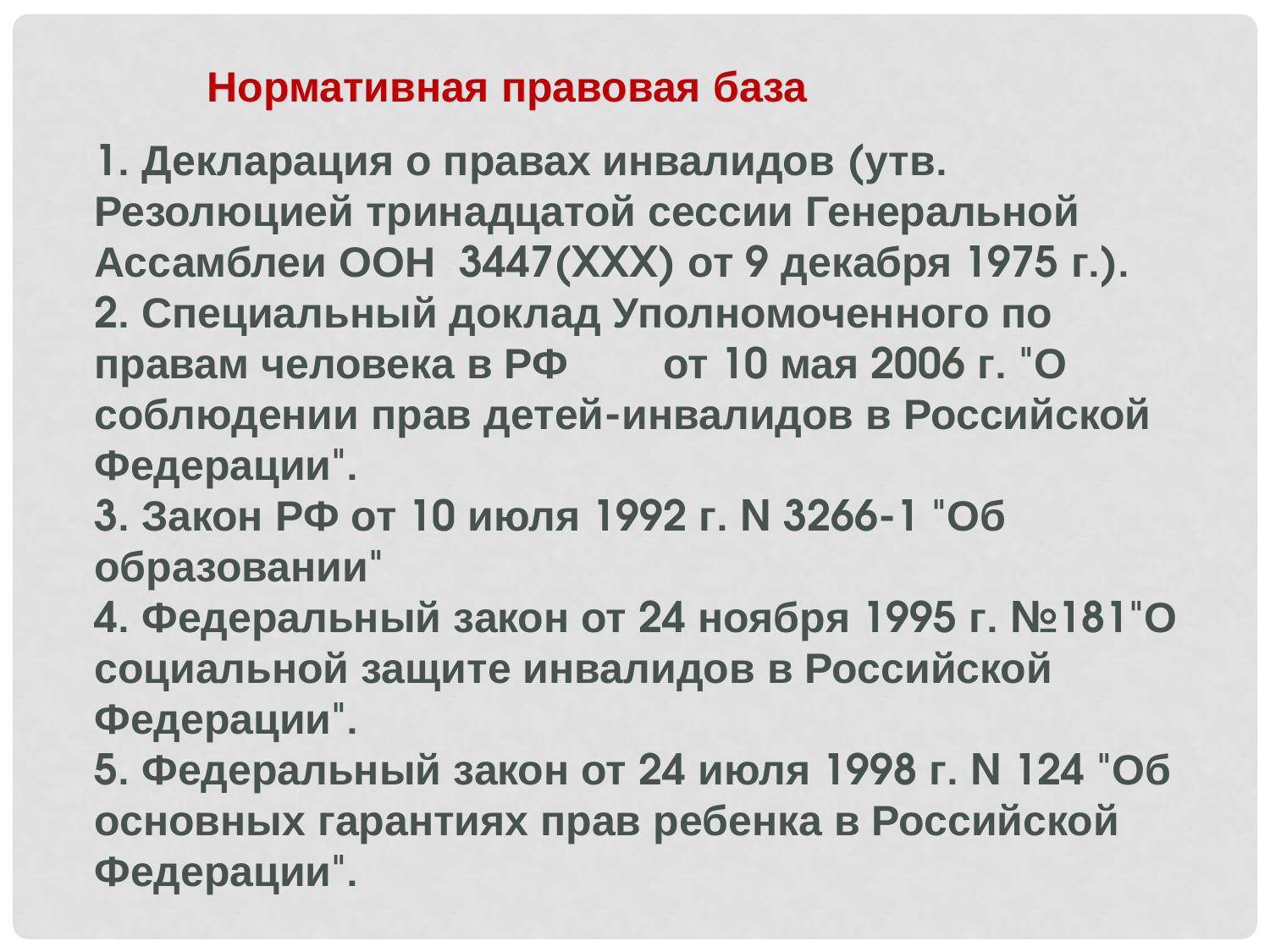

Нормативная правовая база
1. Декларация о правах инвалидов (утв. Резолюцией тринадцатой сессии Генеральной Ассамблеи ООН  3447(XXX) от 9 декабря 1975 г.).
2. Специальный доклад Уполномоченного по правам человека в РФ        от 10 мая 2006 г. "О соблюдении прав детей-инвалидов в Российской Федерации".
3. Закон РФ от 10 июля 1992 г. N 3266-1 "Об образовании"
4. Федеральный закон от 24 ноября 1995 г. №181"О социальной защите инвалидов в Российской Федерации".
5. Федеральный закон от 24 июля 1998 г. N 124 "Об основных гарантиях прав ребенка в Российской Федерации".